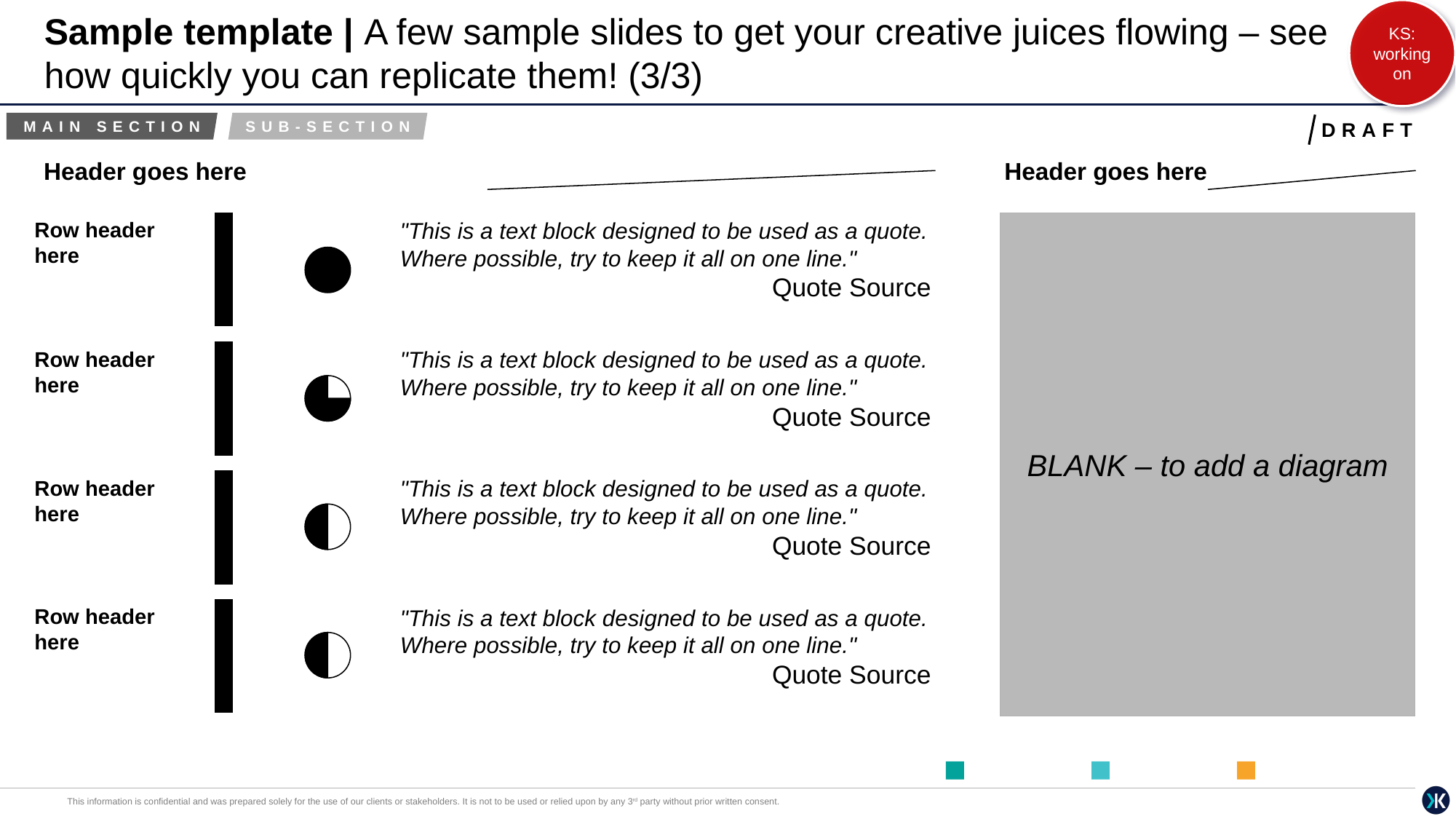

KS: working on
# Sample template | A few sample slides to get your creative juices flowing – see  how quickly you can replicate them! (3/3)
MAIN SECTION
SUB-SECTION
DRAFT
Header goes here
Header goes here
Row header here
"This is a text block designed to be used as a quote. Where possible, try to keep it all on one line."
Quote Source
BLANK – to add a diagram

"This is a text block designed to be used as a quote. Where possible, try to keep it all on one line."
Quote Source
Row header here

"This is a text block designed to be used as a quote. Where possible, try to keep it all on one line."
Quote Source
Row header here

Row header here
"This is a text block designed to be used as a quote. Where possible, try to keep it all on one line."
Quote Source

Legend text A
Legend text B
Legend text C